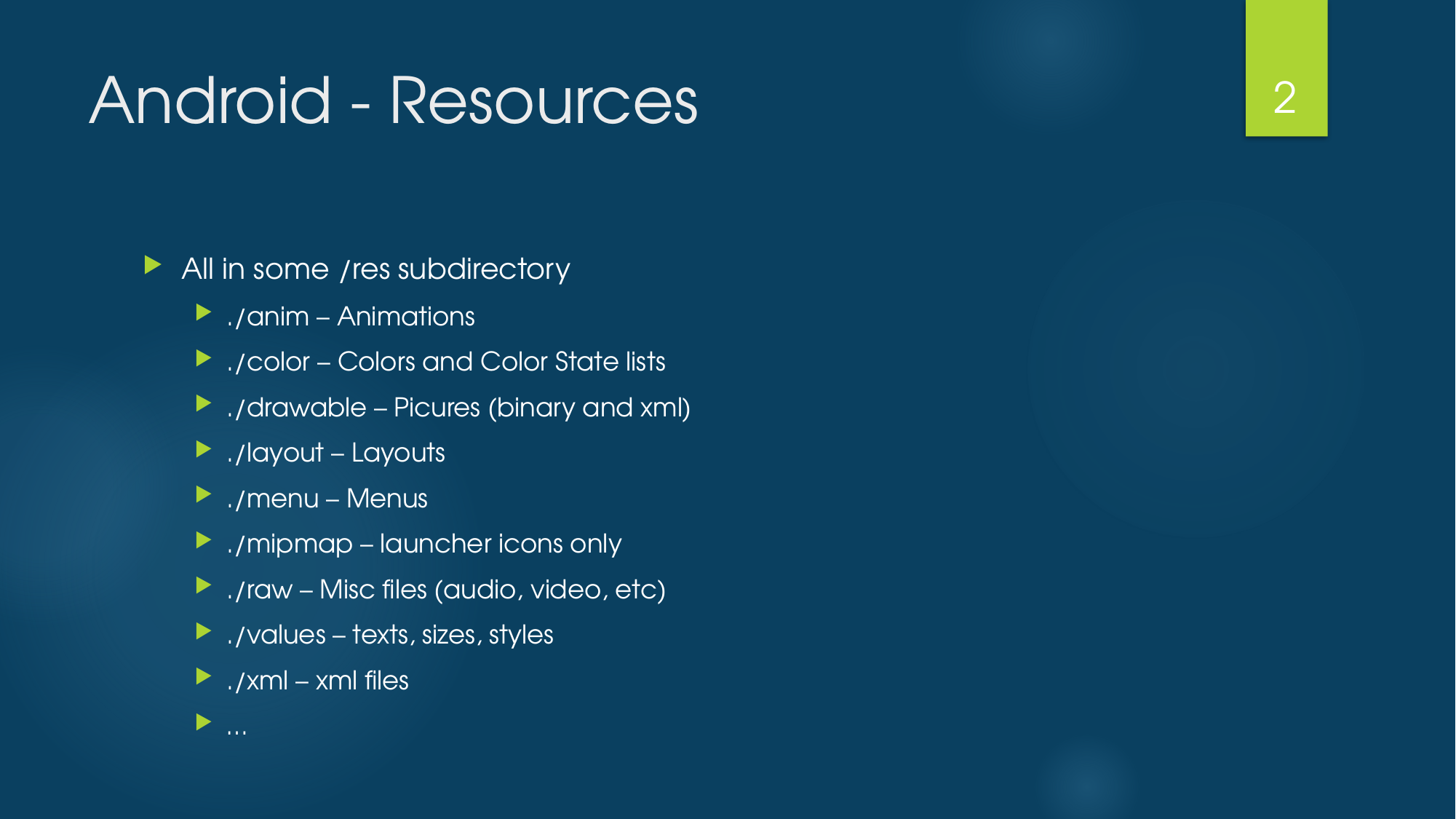

2
# Android - Resources
All in some /res subdirectory
./anim – Animations
./color – Colors and Color State lists
./drawable – Picures (binary and xml)
./layout – Layouts
./menu – Menus
./mipmap – launcher icons only
./raw – Misc files (audio, video, etc)
./values – texts, sizes, styles
./xml – xml files
…